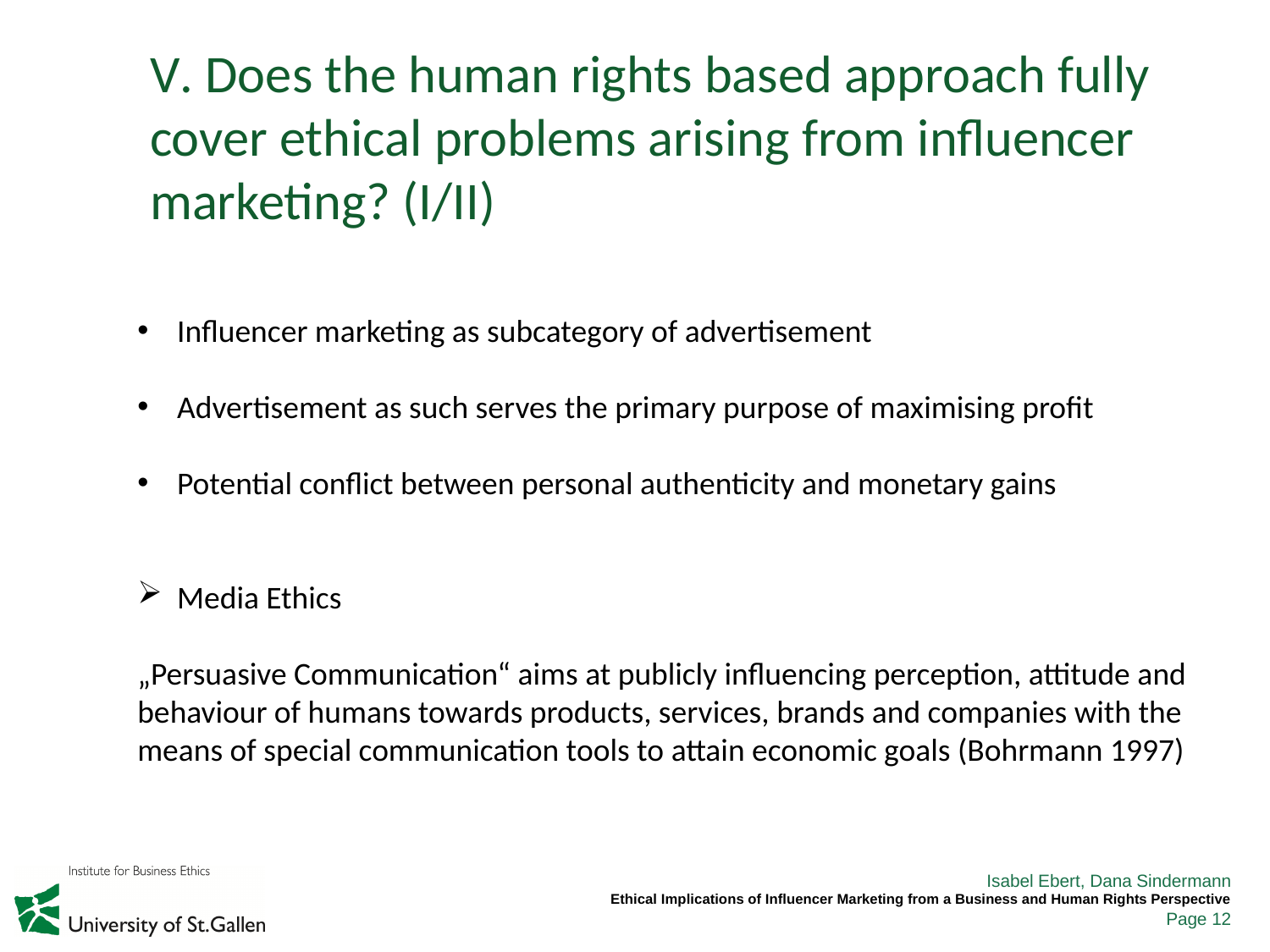

# V. Does the human rights based approach fully cover ethical problems arising from influencer marketing? (I/II)

Influencer marketing as subcategory of advertisement

Advertisement as such serves the primary purpose of maximising profit

Potential conflict between personal authenticity and monetary gains

Media Ethics

„Persuasive Communication“ aims at publicly influencing perception, attitude and behaviour of humans towards products, services, brands and companies with the means of special communication tools to attain economic goals (Bohrmann 1997)